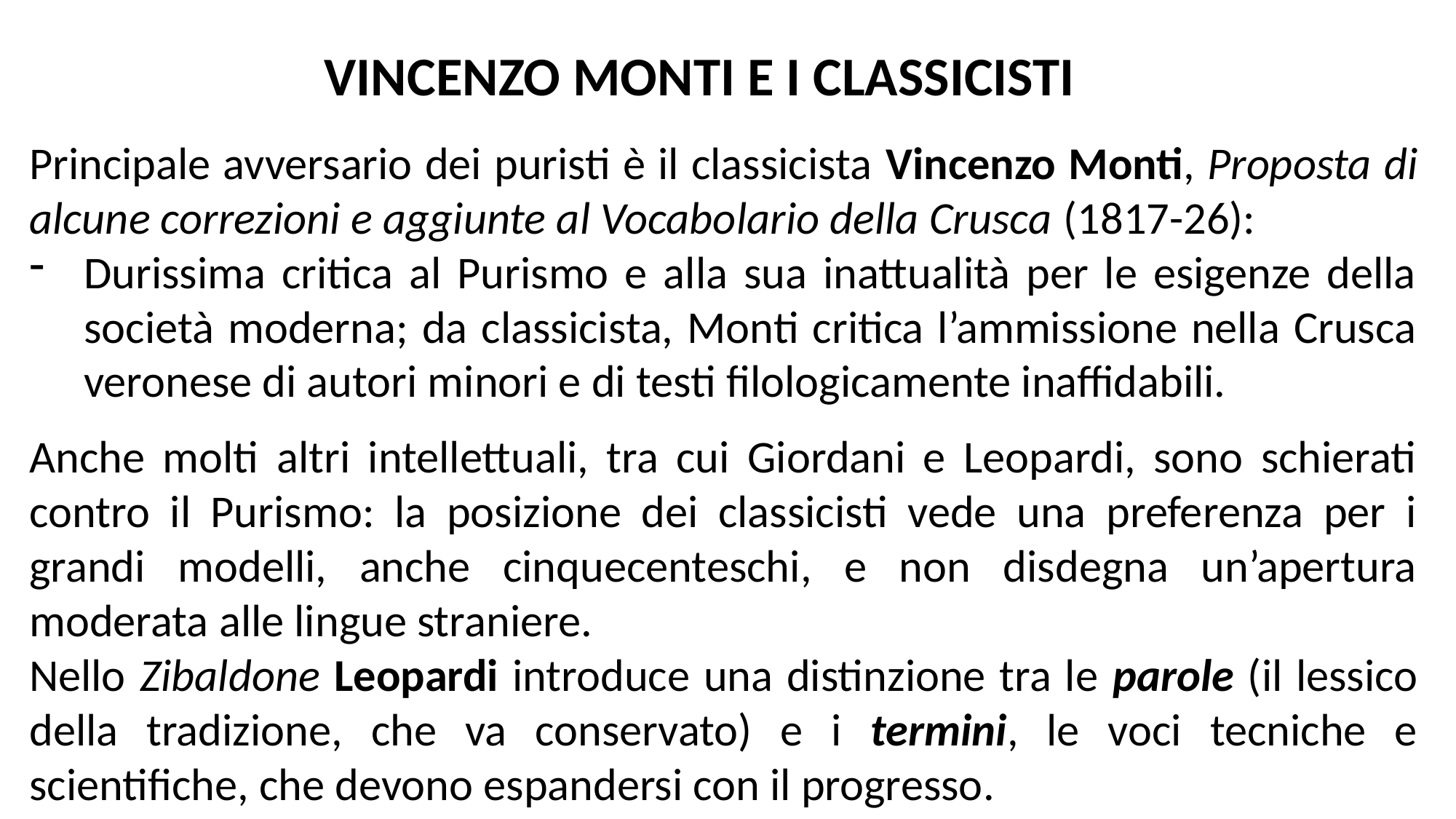

VINCENZO MONTI E I CLASSICISTI
Principale avversario dei puristi è il classicista Vincenzo Monti, Proposta di alcune correzioni e aggiunte al Vocabolario della Crusca (1817-26):
Durissima critica al Purismo e alla sua inattualità per le esigenze della società moderna; da classicista, Monti critica l’ammissione nella Crusca veronese di autori minori e di testi filologicamente inaffidabili.
Anche molti altri intellettuali, tra cui Giordani e Leopardi, sono schierati contro il Purismo: la posizione dei classicisti vede una preferenza per i grandi modelli, anche cinquecenteschi, e non disdegna un’apertura moderata alle lingue straniere.
Nello Zibaldone Leopardi introduce una distinzione tra le parole (il lessico della tradizione, che va conservato) e i termini, le voci tecniche e scientifiche, che devono espandersi con il progresso.